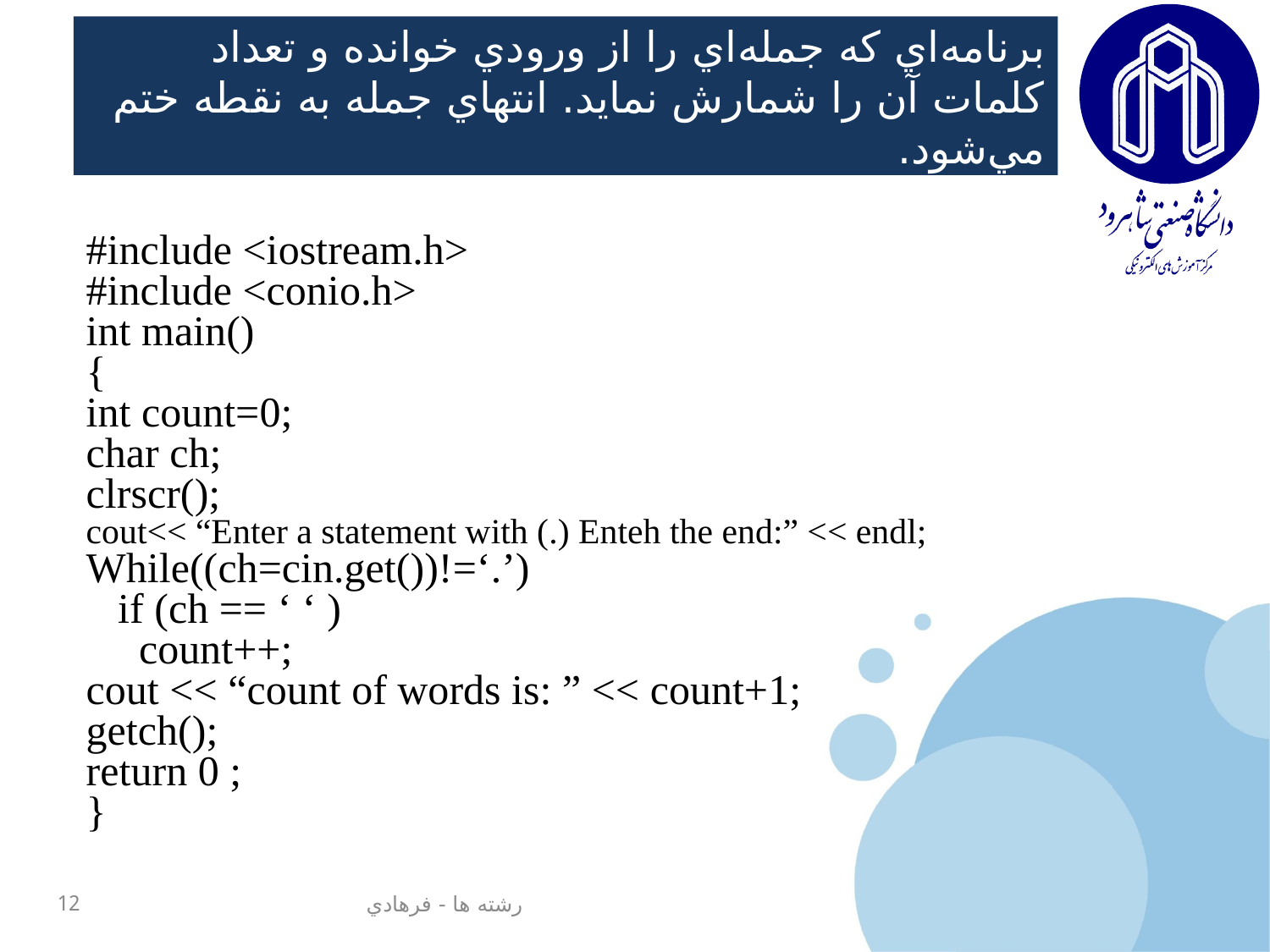

# برنامه‌اي که جمله‌اي را از ورودي خوانده و تعداد کلمات آن را شمارش نمايد. انتهاي جمله به نقطه ختم مي‌شود.
#include <iostream.h>
#include <conio.h>
int main()
{
int count=0;
char ch;
clrscr();
cout<< “Enter a statement with (.) Enteh the end:” << endl;
While((ch=cin.get())!=‘.’)
   if (ch == ‘ ‘ )
     count++;
cout << “count of words is: ” << count+1;
getch();
return 0 ;
}
12
رشته ها - فرهادي